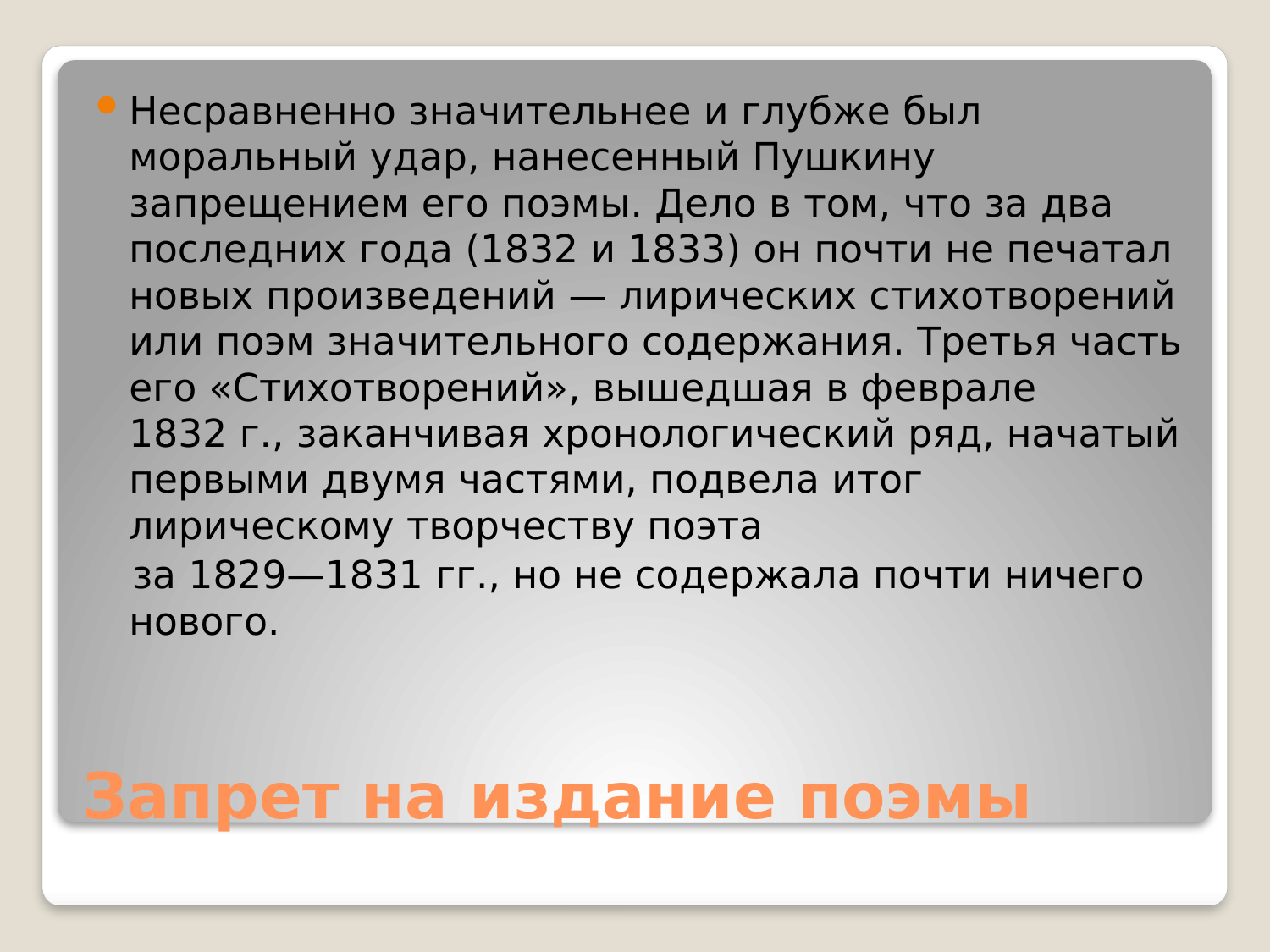

Несравненно значительнее и глубже был моральный удар, нанесенный Пушкину запрещением его поэмы. Дело в том, что за два последних года (1832 и 1833) он почти не печатал новых произведений — лирических стихотворений или поэм значительного содержания. Третья часть его «Стихотворений», вышедшая в феврале 1832 г., заканчивая хронологический ряд, начатый первыми двумя частями, подвела итог лирическому творчеству поэта
   за 1829—1831 гг., но не содержала почти ничего нового.
# Запрет на издание поэмы